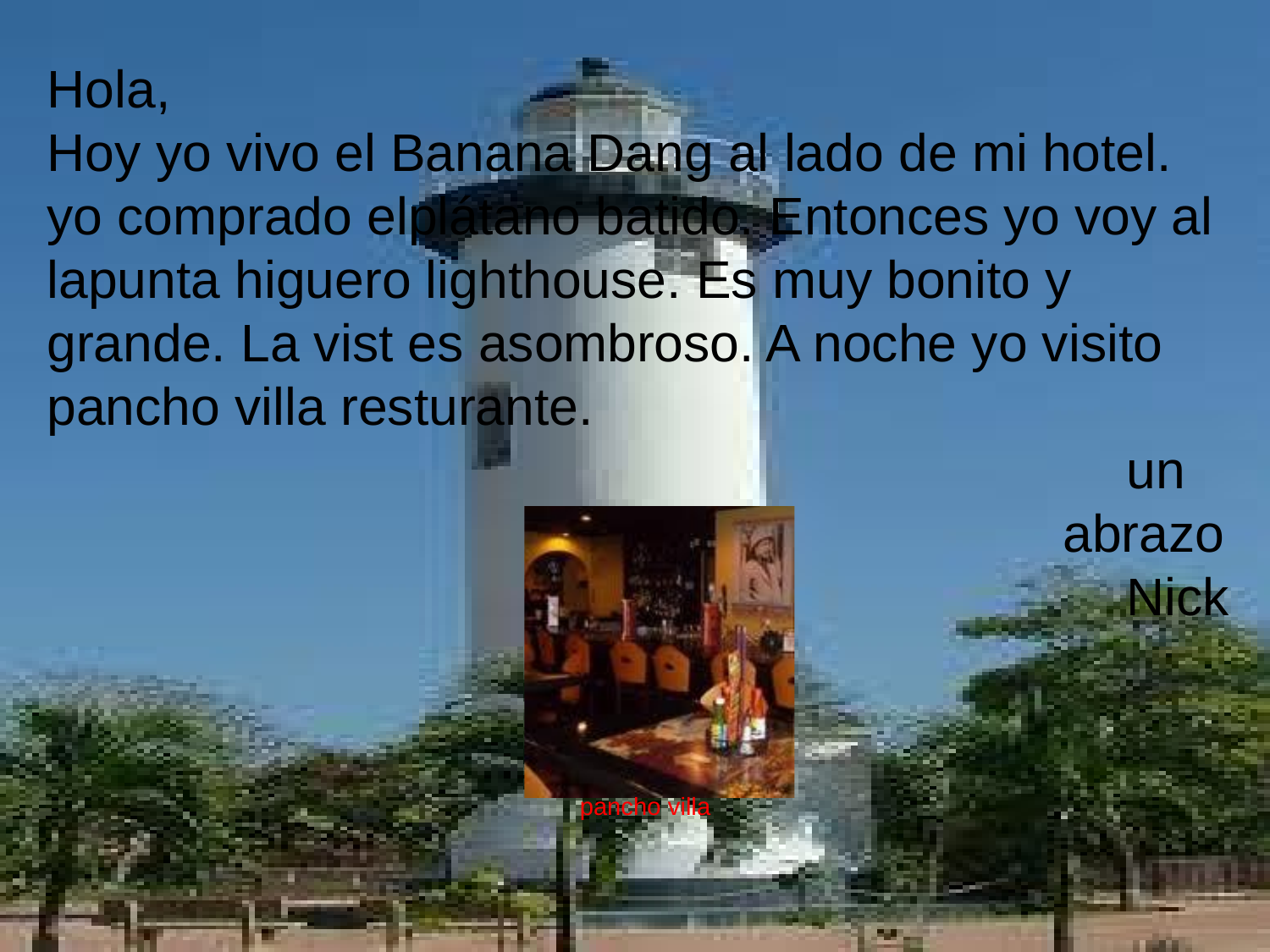

Hola,
Hoy yo vivo el Banana Dang al lado de mi hotel. yo comprado elplátano batido. Entonces yo voy al lapunta higuero lighthouse. Es muy bonito y grande. La vist es asombroso. A noche yo visito pancho villa resturante.
un abrazo
Nick

pancho villa